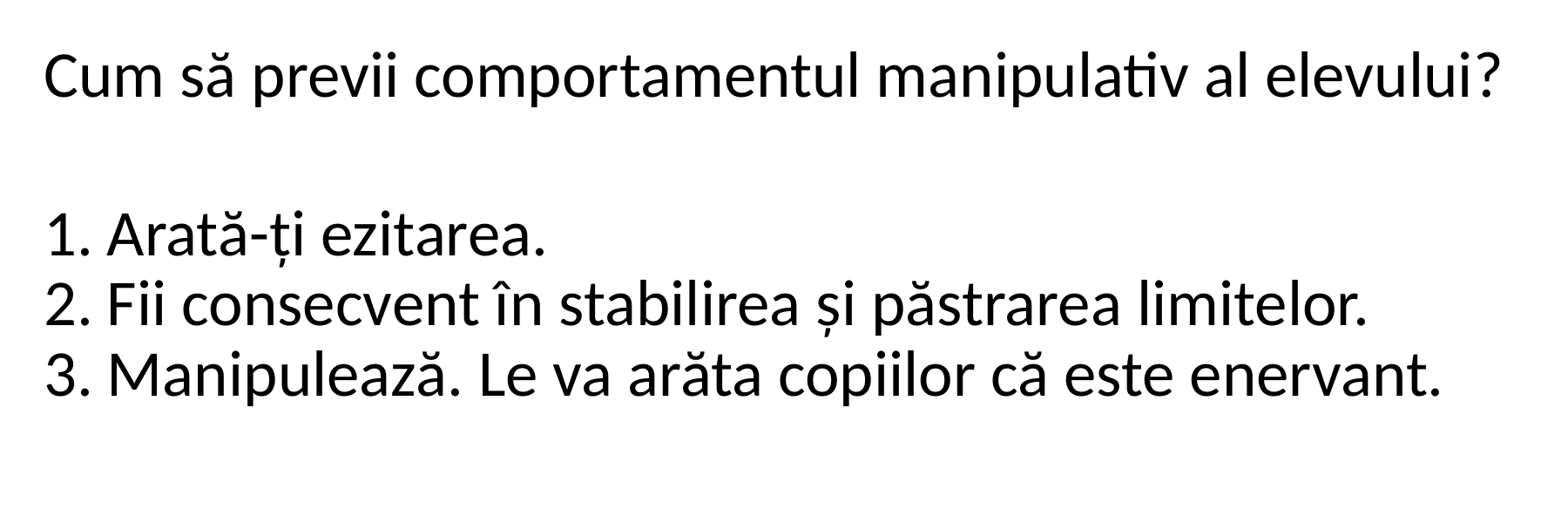

Cum să previi comportamentul manipulativ al elevului?

Arată-ți ezitarea.
Fii consecvent în stabilirea și păstrarea limitelor.
Manipulează. Le va arăta copiilor că este enervant.